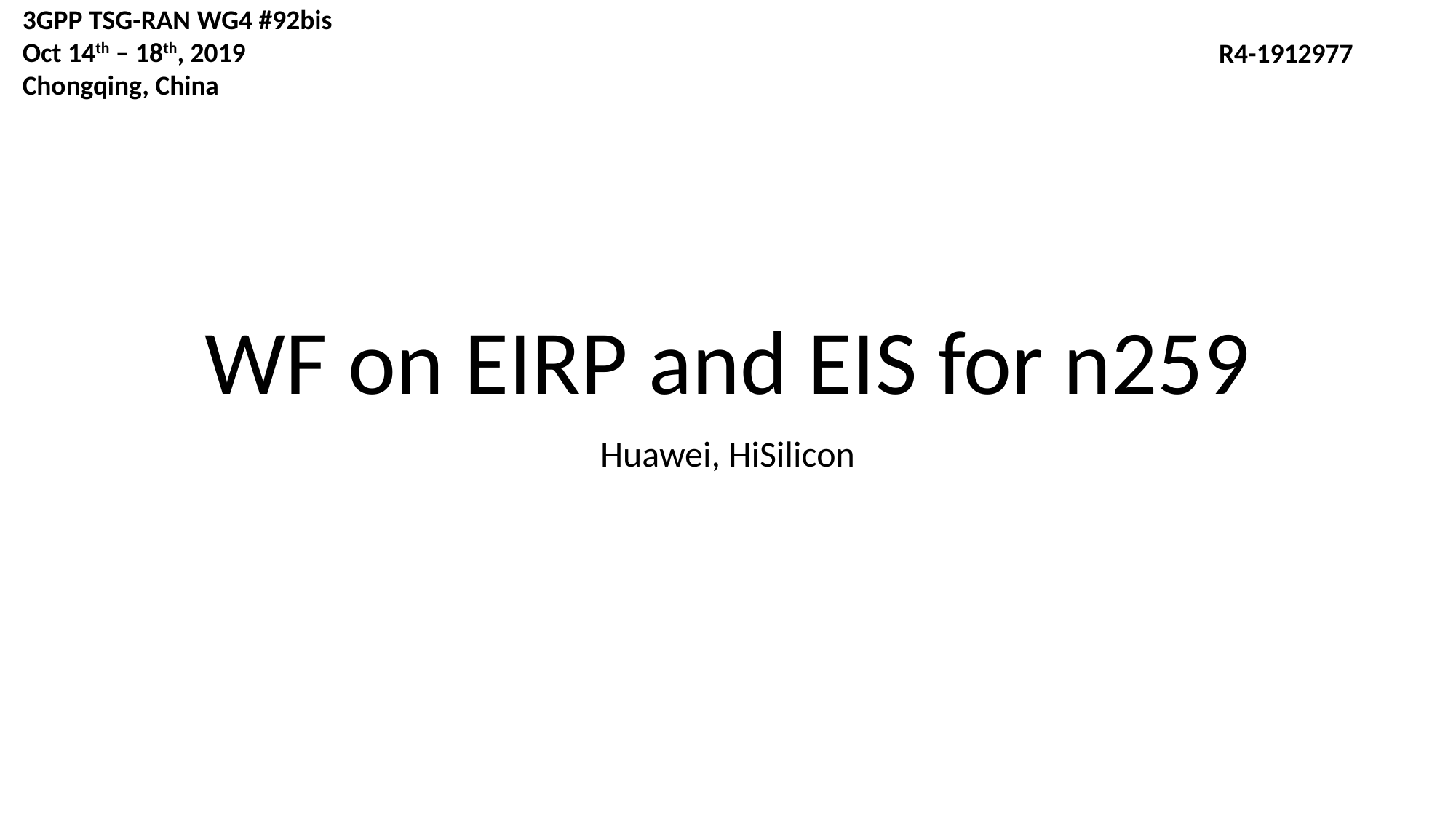

3GPP TSG-RAN WG4 #92bis
Oct 14th – 18th, 2019
Chongqing, China
R4-1912977
# WF on EIRP and EIS for n259
Huawei, HiSilicon